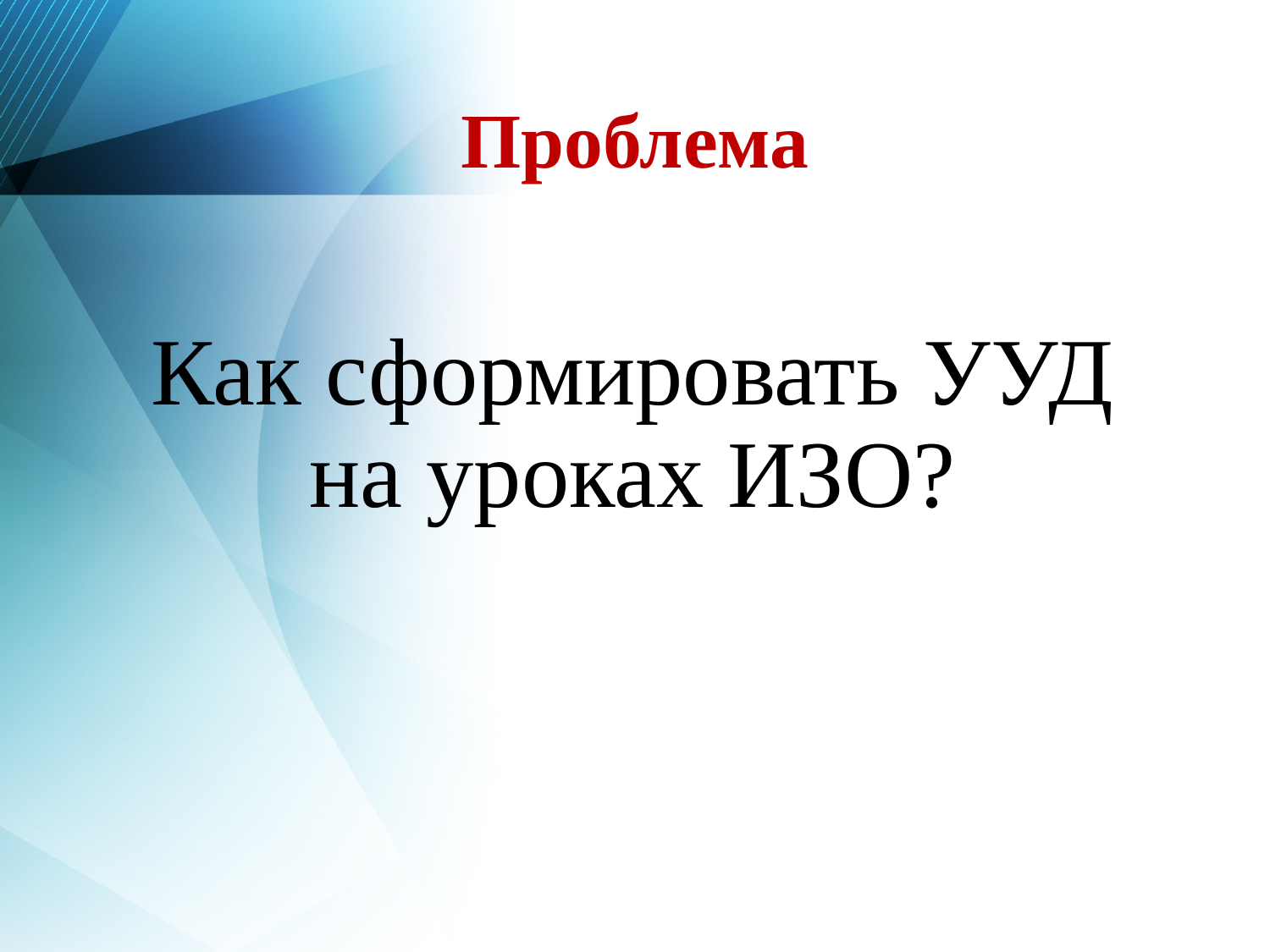

# Проблема
Как сформировать УУД на уроках ИЗО?